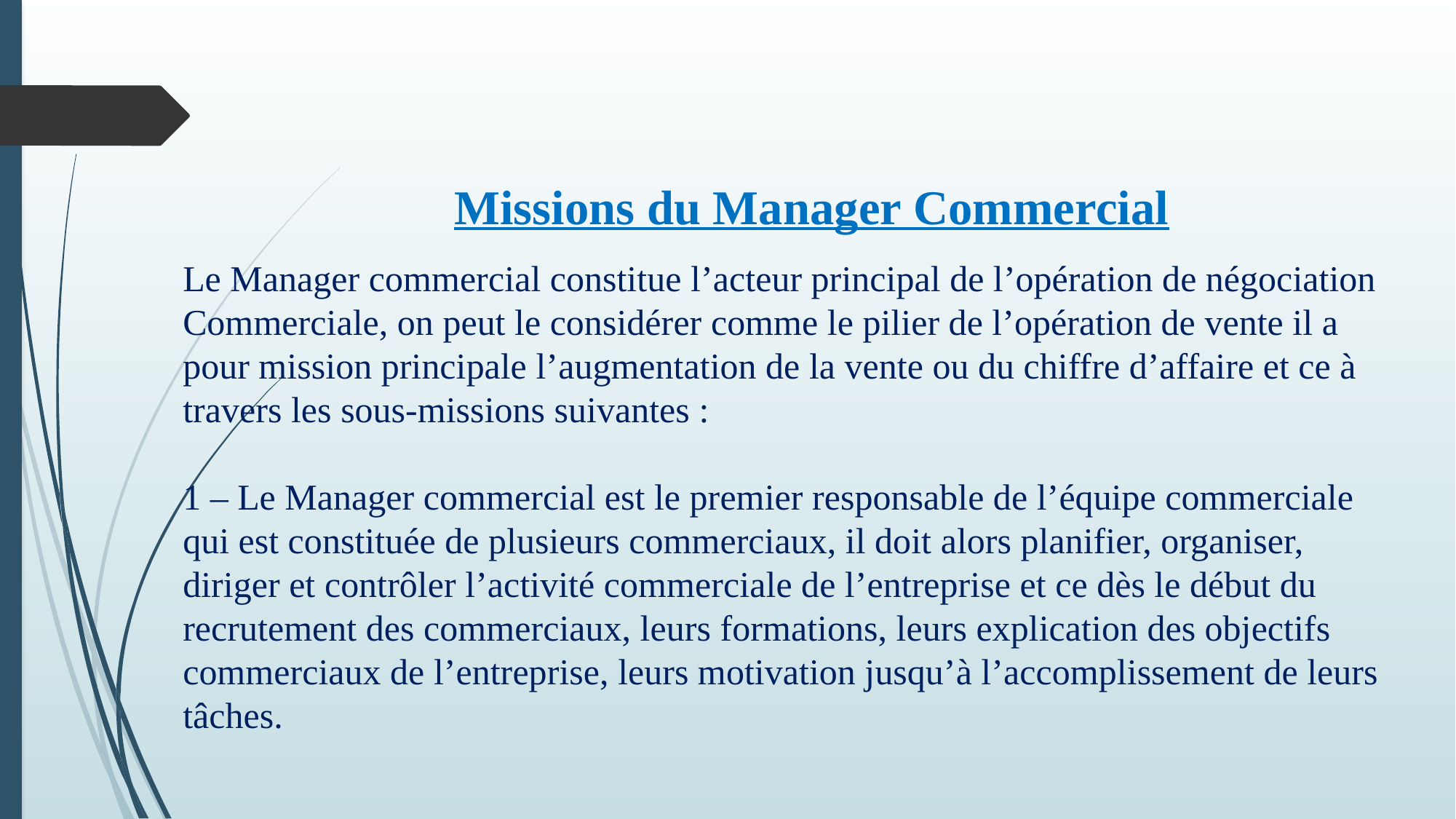

Missions du Manager Commercial
Le Manager commercial constitue l’acteur principal de l’opération de négociation Commerciale, on peut le considérer comme le pilier de l’opération de vente il a pour mission principale l’augmentation de la vente ou du chiffre d’affaire et ce à travers les sous-missions suivantes :

1 – Le Manager commercial est le premier responsable de l’équipe commerciale qui est constituée de plusieurs commerciaux, il doit alors planifier, organiser, diriger et contrôler l’activité commerciale de l’entreprise et ce dès le début du recrutement des commerciaux, leurs formations, leurs explication des objectifs commerciaux de l’entreprise, leurs motivation jusqu’à l’accomplissement de leurs tâches.